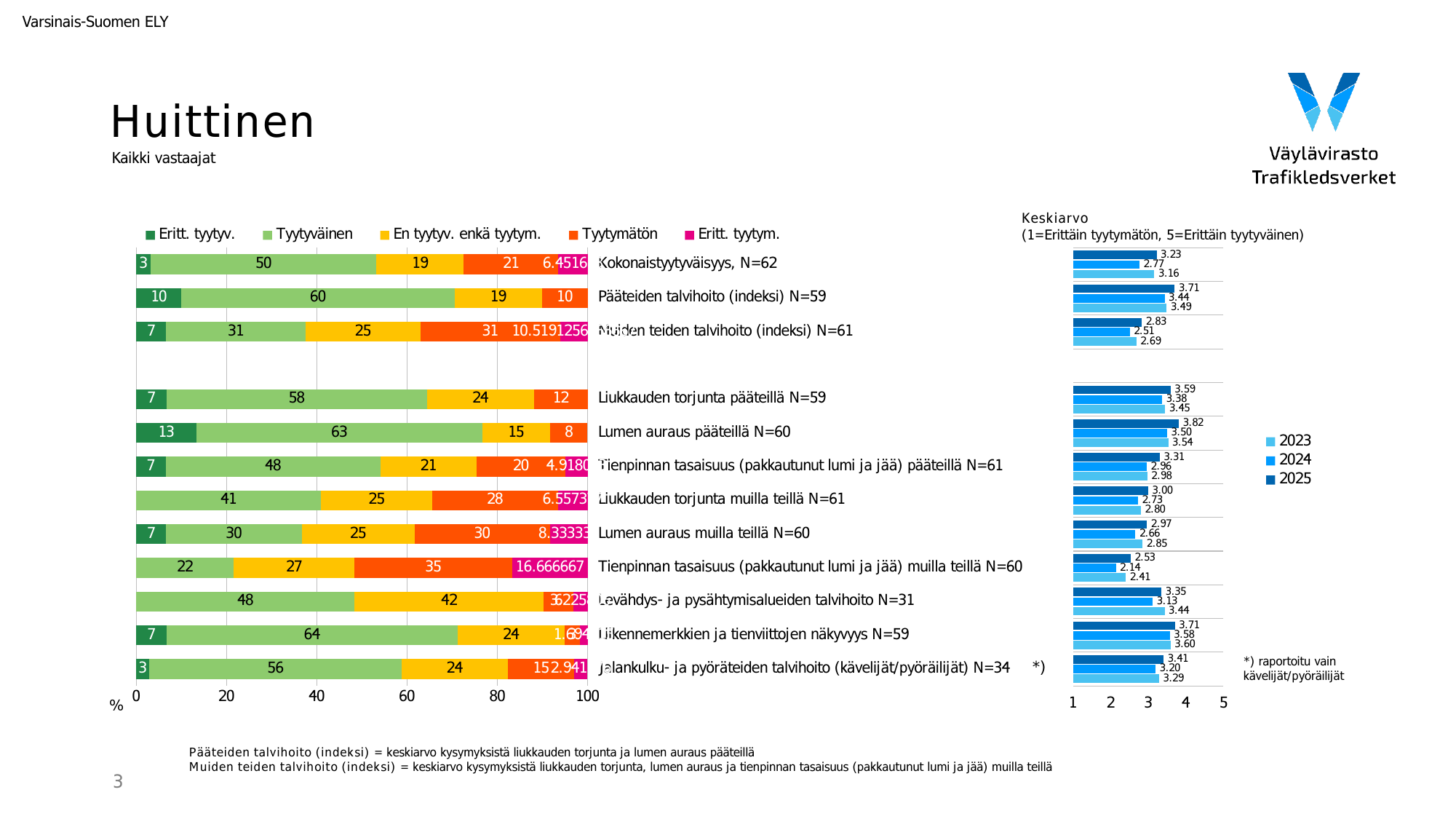

Varsinais-Suomen ELY
# Huittinen
Kaikki vastaajat
Keskiarvo
(1=Erittäin tyytymätön, 5=Erittäin tyytyväinen)

### Chart

| Category | Eritt. tyytyv. | Tyytyväinen | En tyytyv. enkä tyytym. | Tyytymätön | Eritt. tyytym. |
|---|---|---|---|---|---|
| Kokonaistyytyväisyys, N=62 | 3.225806 | 50.0 | 19.354839 | 20.967742 | 6.451613 |
| Pääteiden talvihoito (indeksi) N=59 | 10.056497 | 60.480226 | 19.364407 | 10.09887 | None |
| Muiden teiden talvihoito (indeksi) N=61 | 6.666667 | 30.88342466666667 | 25.418943666666667 | 30.956284 | 10.519125666666666 |
|  | None | None | None | None | None |
| Liukkauden torjunta pääteillä N=59 | 6.779661 | 57.627119 | 23.728814 | 11.864407 | None |
| Lumen auraus pääteillä N=60 | 13.333333 | 63.333333 | 15.0 | 8.333333 | None |
| Tienpinnan tasaisuus (pakkautunut lumi ja jää) pääteillä N=61 | 6.557377 | 47.540984 | 21.311475 | 19.672131 | 4.918033 |
| Liukkauden torjunta muilla teillä N=61 | None | 40.983607 | 24.590164 | 27.868852 | 6.557377 |
| Lumen auraus muilla teillä N=60 | 6.666667 | 30.0 | 25.0 | 30.0 | 8.333333 |
| Tienpinnan tasaisuus (pakkautunut lumi ja jää) muilla teillä N=60 | None | 21.666667 | 26.666667 | 35.0 | 16.666667 |
| Levähdys- ja pysähtymisalueiden talvihoito N=31 | None | 48.387097 | 41.935484 | 6.451613 | 3.225806 |
| Liikennemerkkien ja tienviittojen näkyvyys N=59 | 6.779661 | 64.40678 | 23.728814 | 3.389831 | 1.694915 |
| Jalankulku- ja pyöräteiden talvihoito (kävelijät/pyöräilijät) N=34 | 2.941176 | 55.882353 | 23.529412 | 14.705882 | 2.941176 |

### Chart

| Category | 2025 | 2024 | 2023 |
|---|---|---|---|
*) raportoitu vain
kävelijät/pyöräilijät
*)
%
Pääteiden talvihoito (indeksi) = keskiarvo kysymyksistä liukkauden torjunta ja lumen auraus pääteillä
Muiden teiden talvihoito (indeksi) = keskiarvo kysymyksistä liukkauden torjunta, lumen auraus ja tienpinnan tasaisuus (pakkautunut lumi ja jää) muilla teillä

3